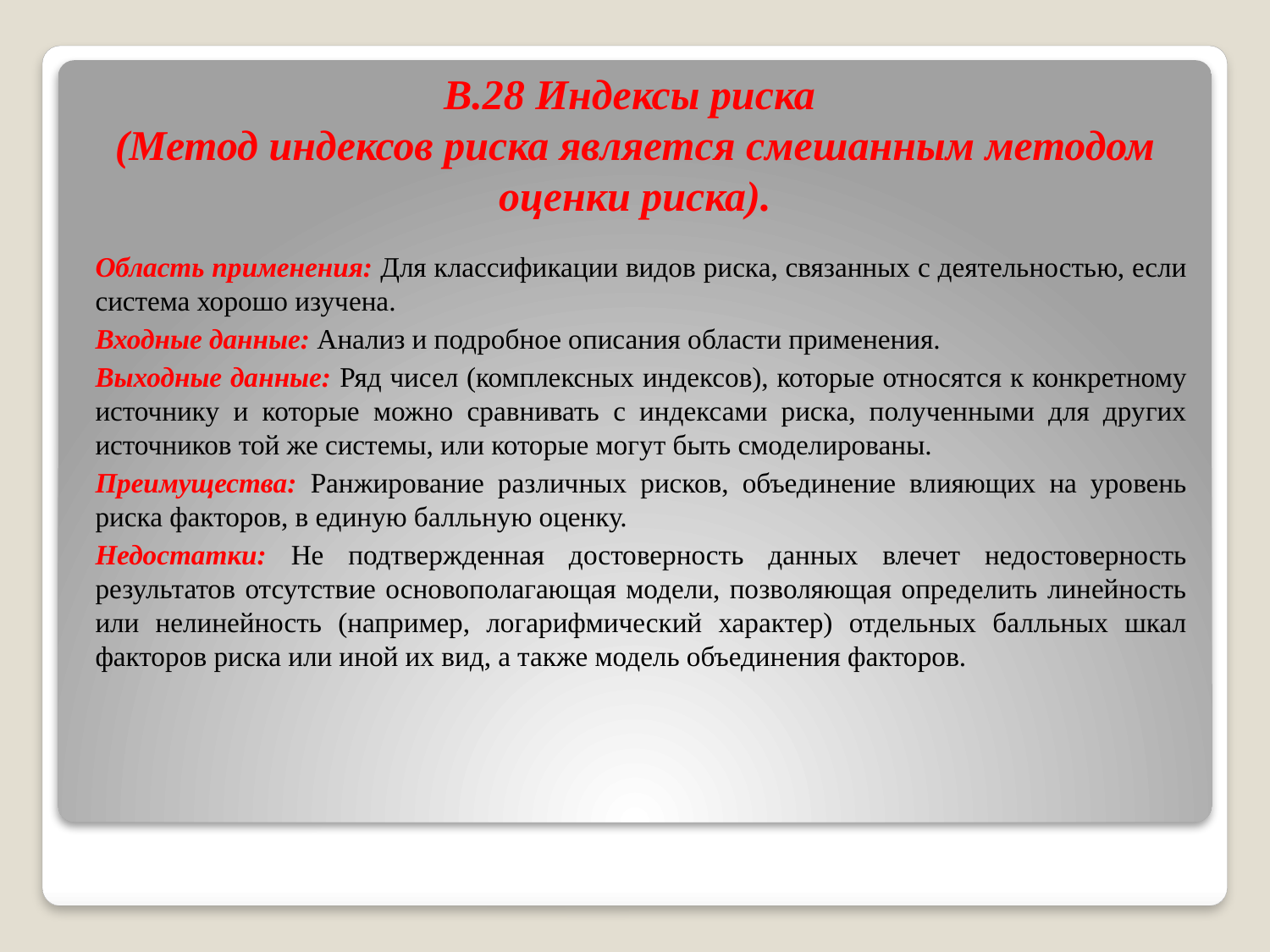

# B.28 Индексы риска (Метод индексов риска является смешанным методом оценки риска).

Область применения: Для классификации видов риска, связанных с деятельностью, если система хорошо изучена.
Входные данные: Анализ и подробное описания области применения.
Выходные данные: Ряд чисел (комплексных индексов), которые относятся к конкретному источнику и которые можно сравнивать с индексами риска, полученными для других источников той же системы, или которые могут быть смоделированы.
Преимущества: Ранжирование различных рисков, объединение влияющих на уровень риска факторов, в единую балльную оценку.
Недостатки: Не подтвержденная достоверность данных влечет недостоверность результатов отсутствие основополагающая модели, позволяющая определить линейность или нелинейность (например, логарифмический характер) отдельных балльных шкал факторов риска или иной их вид, а также модель объединения факторов.